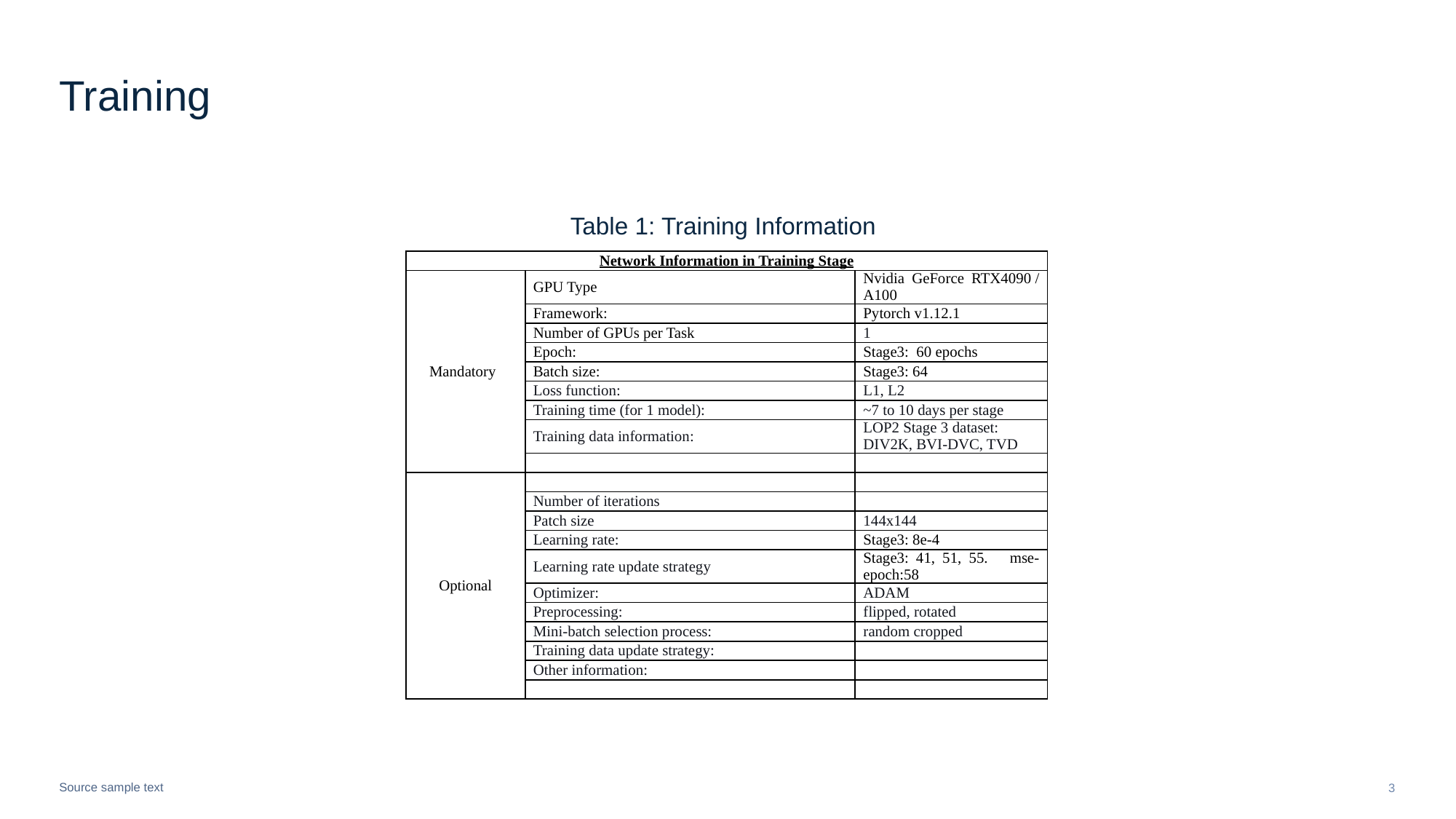

# Training

Table 1: Training Information
| Network Information in Training Stage |  |  |
| --- | --- | --- |
| Mandatory | GPU Type | Nvidia GeForce RTX4090 / A100 |
|  | Framework: | Pytorch v1.12.1 |
|  | Number of GPUs per Task | 1 |
|  | Epoch: | Stage3: 60 epochs |
|  | Batch size: | Stage3: 64 |
|  | Loss function: | L1, L2 |
|  | Training time (for 1 model): | ~7 to 10 days per stage |
|  | Training data information: | LOP2 Stage 3 dataset: DIV2K, BVI-DVC, TVD |
|  |  |  |
| Optional |  |  |
|  | Number of iterations |  |
|  | Patch size | 144x144 |
|  | Learning rate: | Stage3: 8e-4 |
|  | Learning rate update strategy | Stage3: 41, 51, 55. mse-epoch:58 |
|  | Optimizer: | ADAM |
|  | Preprocessing: | flipped, rotated |
|  | Mini-batch selection process: | random cropped |
|  | Training data update strategy: |  |
|  | Other information: |  |
|  |  |  |
Source sample text